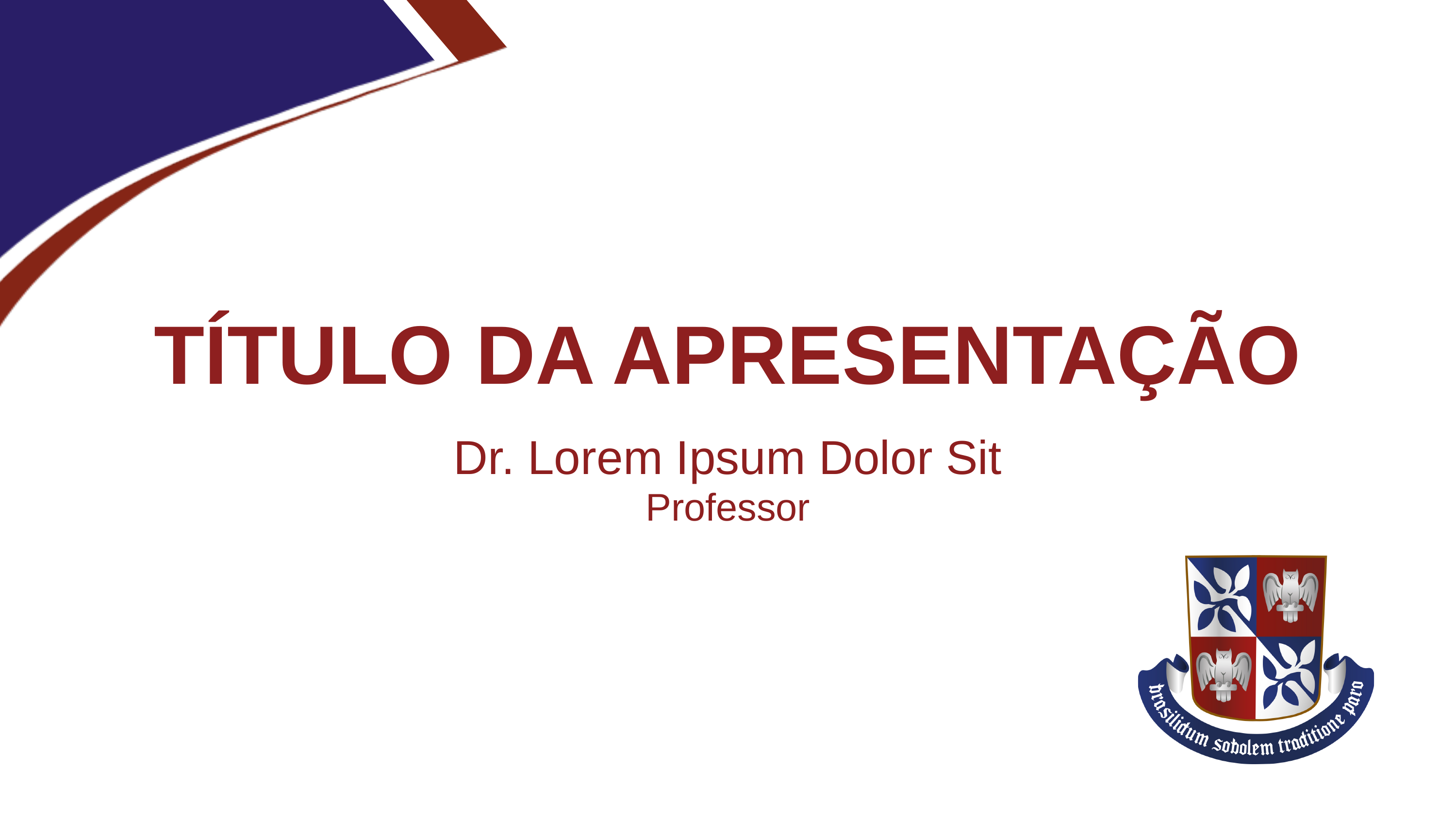

TÍTULO DA APRESENTAÇÃO
Dr. Lorem Ipsum Dolor Sit
Professor